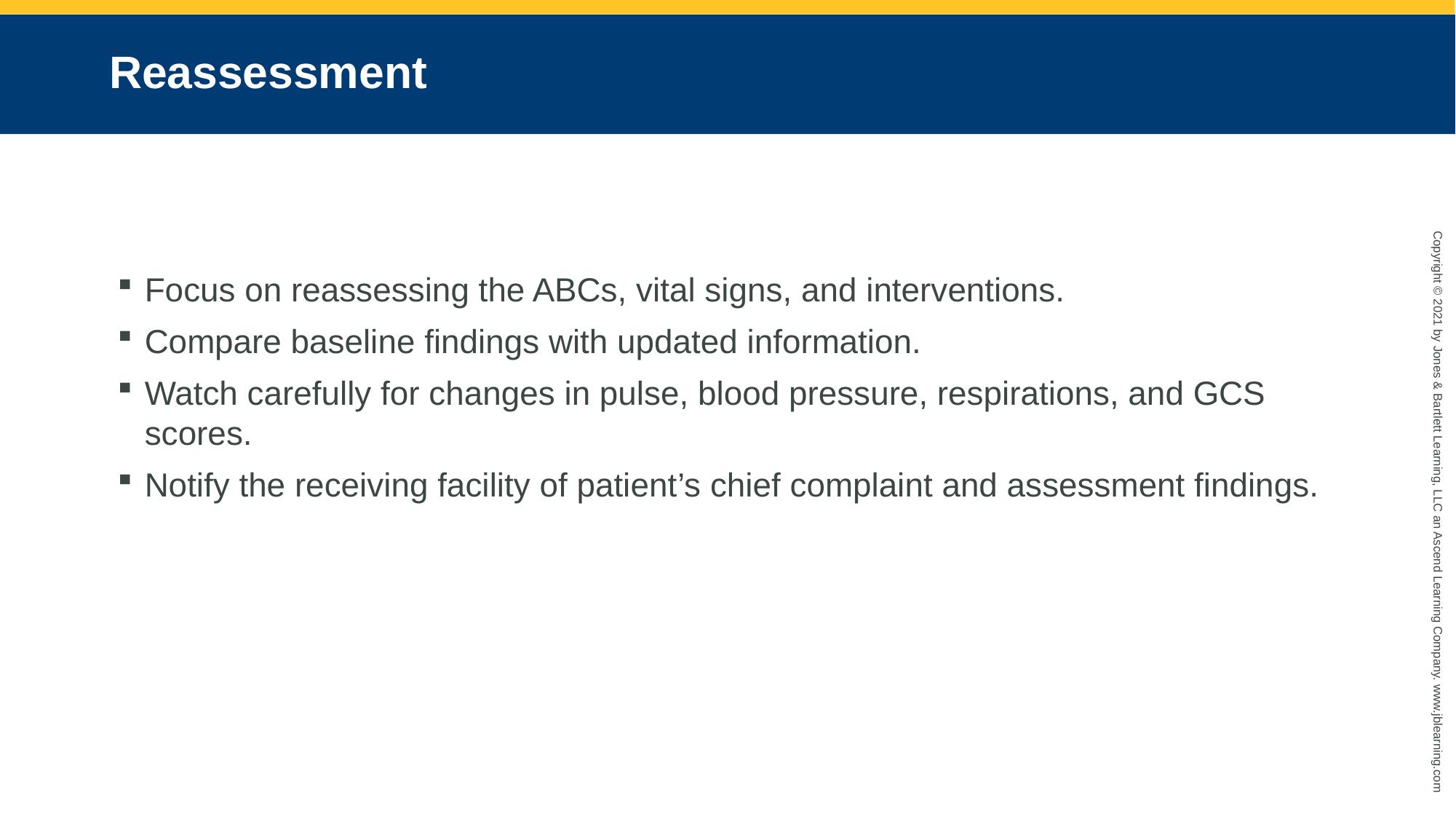

# Reassessment
Focus on reassessing the ABCs, vital signs, and interventions.
Compare baseline findings with updated information.
Watch carefully for changes in pulse, blood pressure, respirations, and GCS scores.
Notify the receiving facility of patient’s chief complaint and assessment findings.